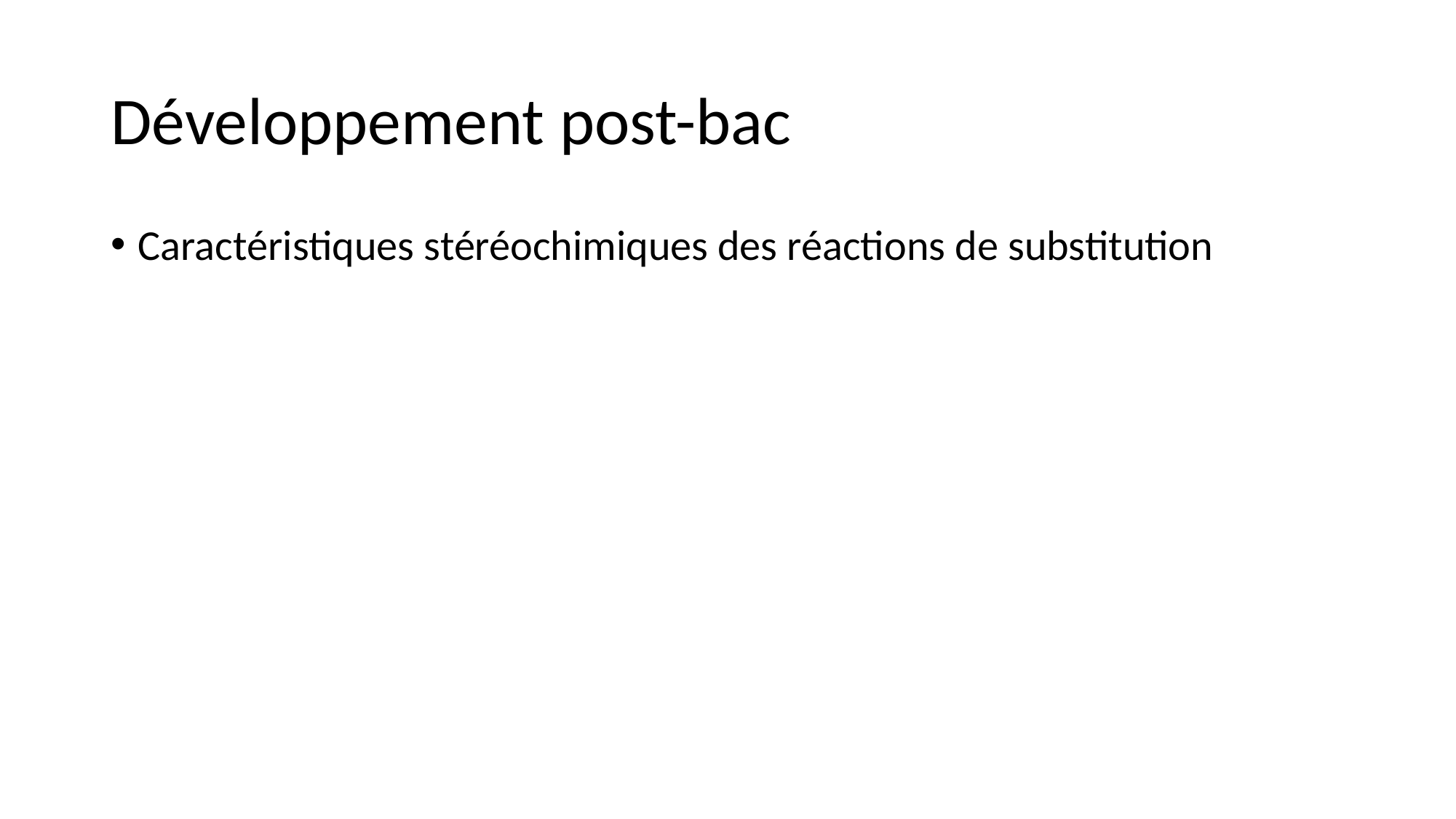

# Développement post-bac
Caractéristiques stéréochimiques des réactions de substitution